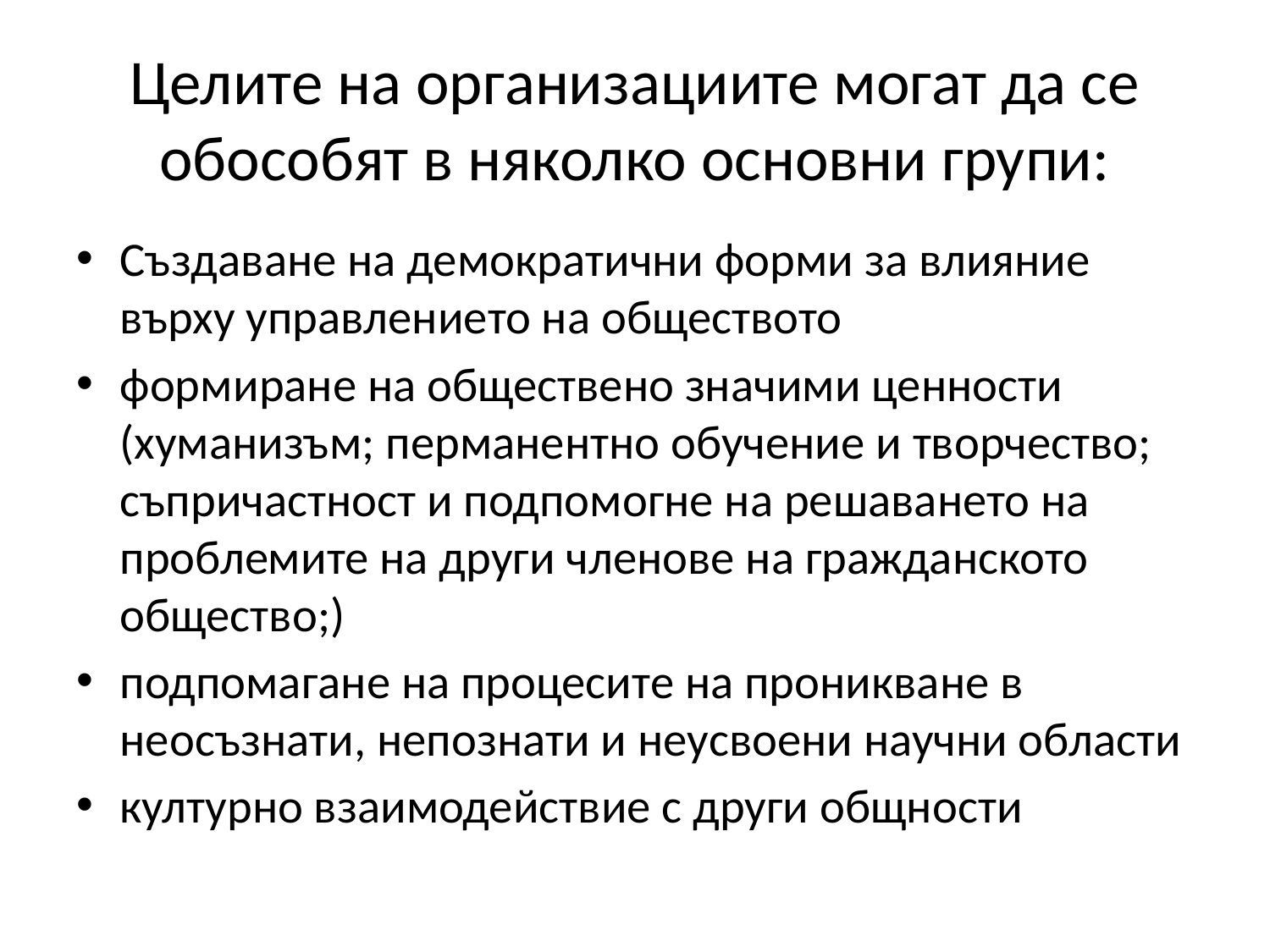

# Целите на организациите могат да се обособят в няколко основни групи:
Създаване на демократични форми за влияние върху управлението на обществото
формиране на обществено значими ценности (хуманизъм; перманентно обучение и творчество; съпричастност и подпомогне на решаването на проблемите на други членове на гражданското общество;)
подпомагане на процесите на проникване в неосъзнати, непознати и неусвоени научни области
културно взаимодействие с други общности